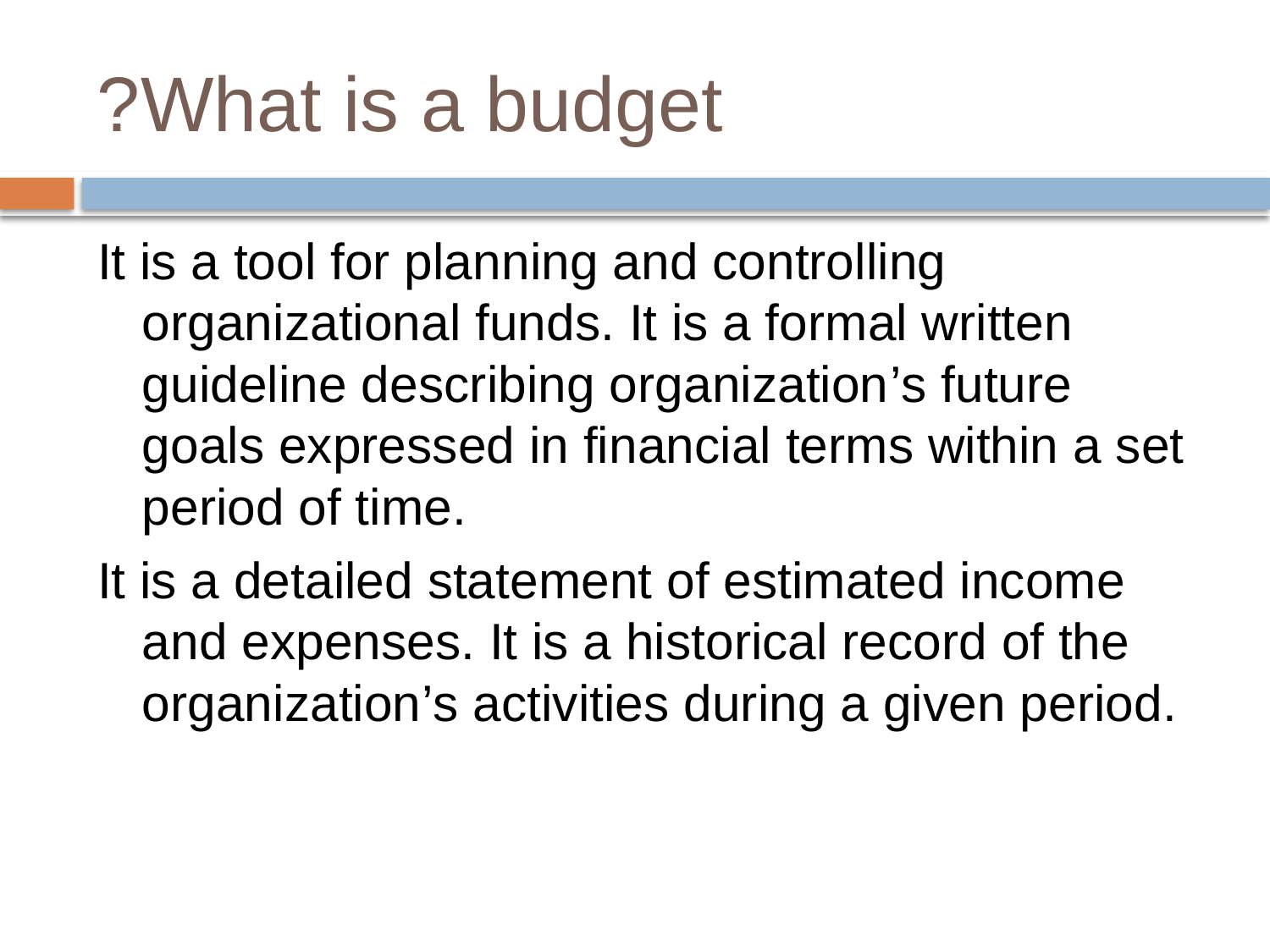

# What is a budget?
It is a tool for planning and controlling organizational funds. It is a formal written guideline describing organization’s future goals expressed in financial terms within a set period of time.
It is a detailed statement of estimated income and expenses. It is a historical record of the organization’s activities during a given period.